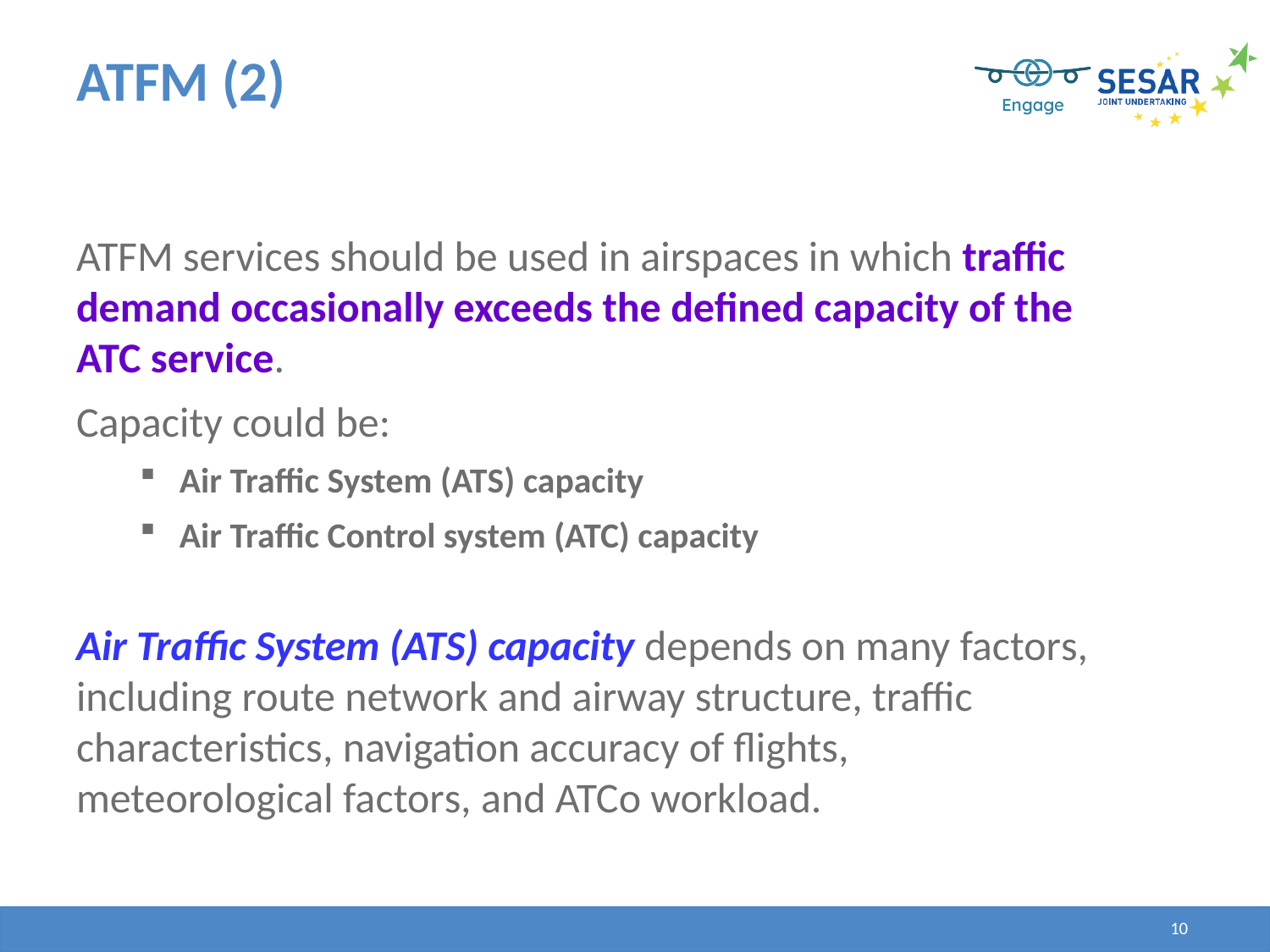

# ATFM (2)
ATFM services should be used in airspaces in which traffic demand occasionally exceeds the defined capacity of the ATC service.
Capacity could be:
Air Traffic System (ATS) capacity
Air Traffic Control system (ATC) capacity

Air Traffic System (ATS) capacity depends on many factors, including route network and airway structure, traffic characteristics, navigation accuracy of flights, meteorological factors, and ATCo workload.
10